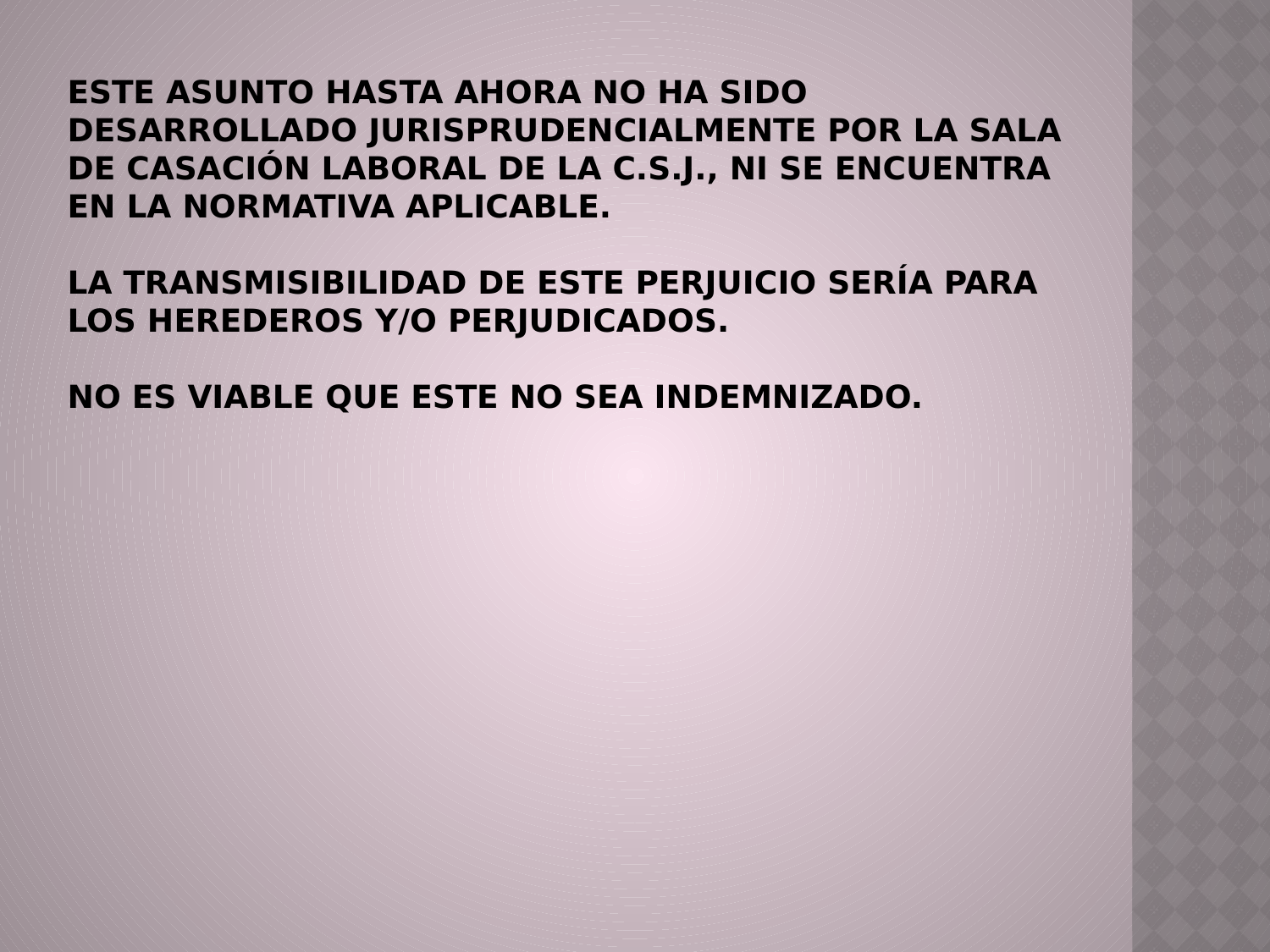

ESTE ASUNTO HASTA AHORA NO HA SIDO DESARROLLADO JURISPRUDENCIALMENTE POR LA SALA DE CASACIÓN LABORAL DE LA C.S.J., NI SE ENCUENTRA EN LA NORMATIVA APLICABLE.

LA TRANSMISIBILIDAD DE ESTE PERJUICIO SERÍA PARA LOS HEREDEROS Y/O PERJUDICADOS.

NO ES VIABLE QUE ESTE NO SEA INDEMNIZADO.